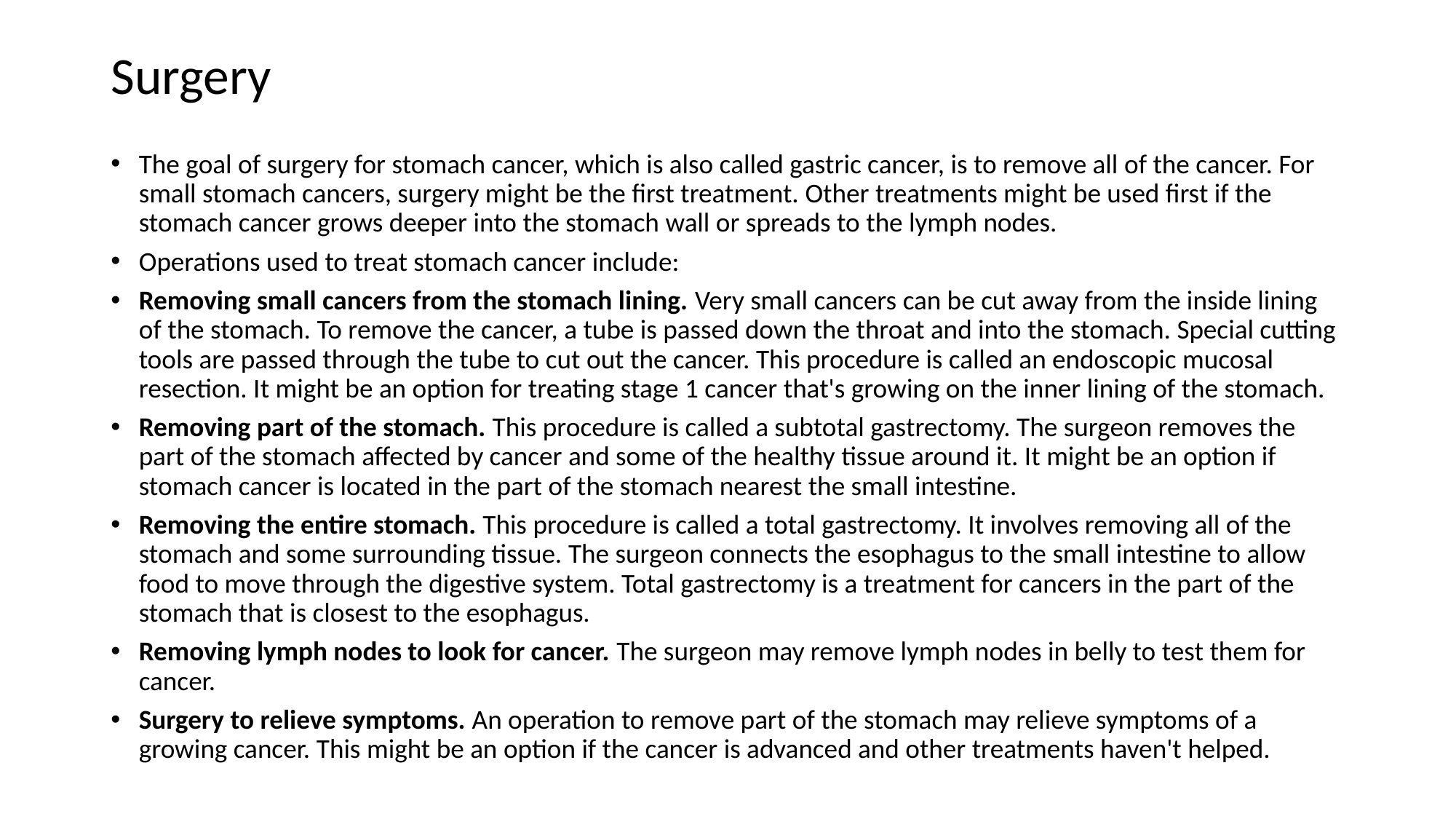

# Surgery
The goal of surgery for stomach cancer, which is also called gastric cancer, is to remove all of the cancer. For small stomach cancers, surgery might be the first treatment. Other treatments might be used first if the stomach cancer grows deeper into the stomach wall or spreads to the lymph nodes.
Operations used to treat stomach cancer include:
Removing small cancers from the stomach lining. Very small cancers can be cut away from the inside lining of the stomach. To remove the cancer, a tube is passed down the throat and into the stomach. Special cutting tools are passed through the tube to cut out the cancer. This procedure is called an endoscopic mucosal resection. It might be an option for treating stage 1 cancer that's growing on the inner lining of the stomach.
Removing part of the stomach. This procedure is called a subtotal gastrectomy. The surgeon removes the part of the stomach affected by cancer and some of the healthy tissue around it. It might be an option if stomach cancer is located in the part of the stomach nearest the small intestine.
Removing the entire stomach. This procedure is called a total gastrectomy. It involves removing all of the stomach and some surrounding tissue. The surgeon connects the esophagus to the small intestine to allow food to move through the digestive system. Total gastrectomy is a treatment for cancers in the part of the stomach that is closest to the esophagus.
Removing lymph nodes to look for cancer. The surgeon may remove lymph nodes in belly to test them for cancer.
Surgery to relieve symptoms. An operation to remove part of the stomach may relieve symptoms of a growing cancer. This might be an option if the cancer is advanced and other treatments haven't helped.